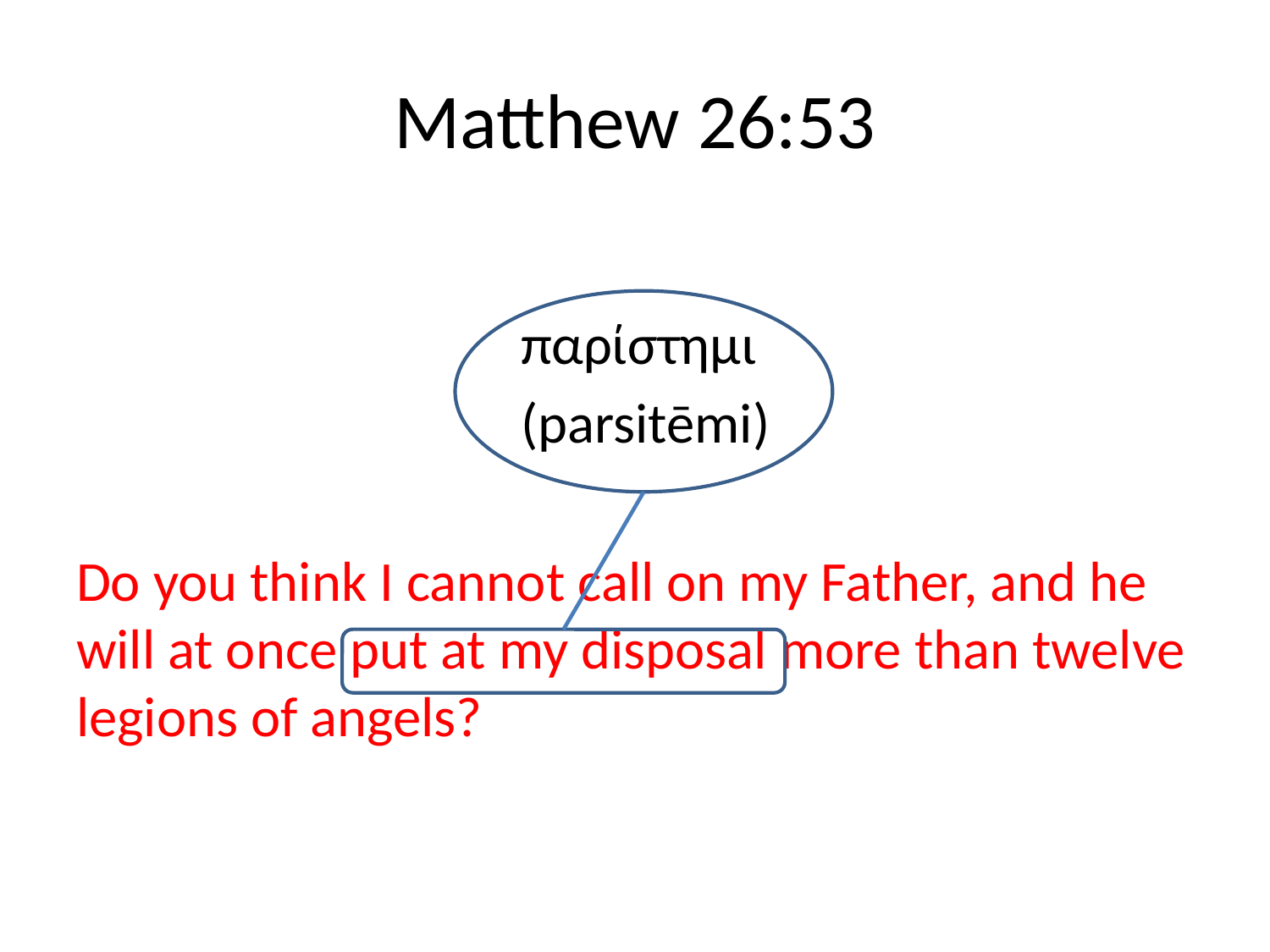

# Matthew 26:53

			     παρίστημι
			     (parsitēmi)

Do you think I cannot call on my Father, and he will at once put at my disposal more than twelve legions of angels?